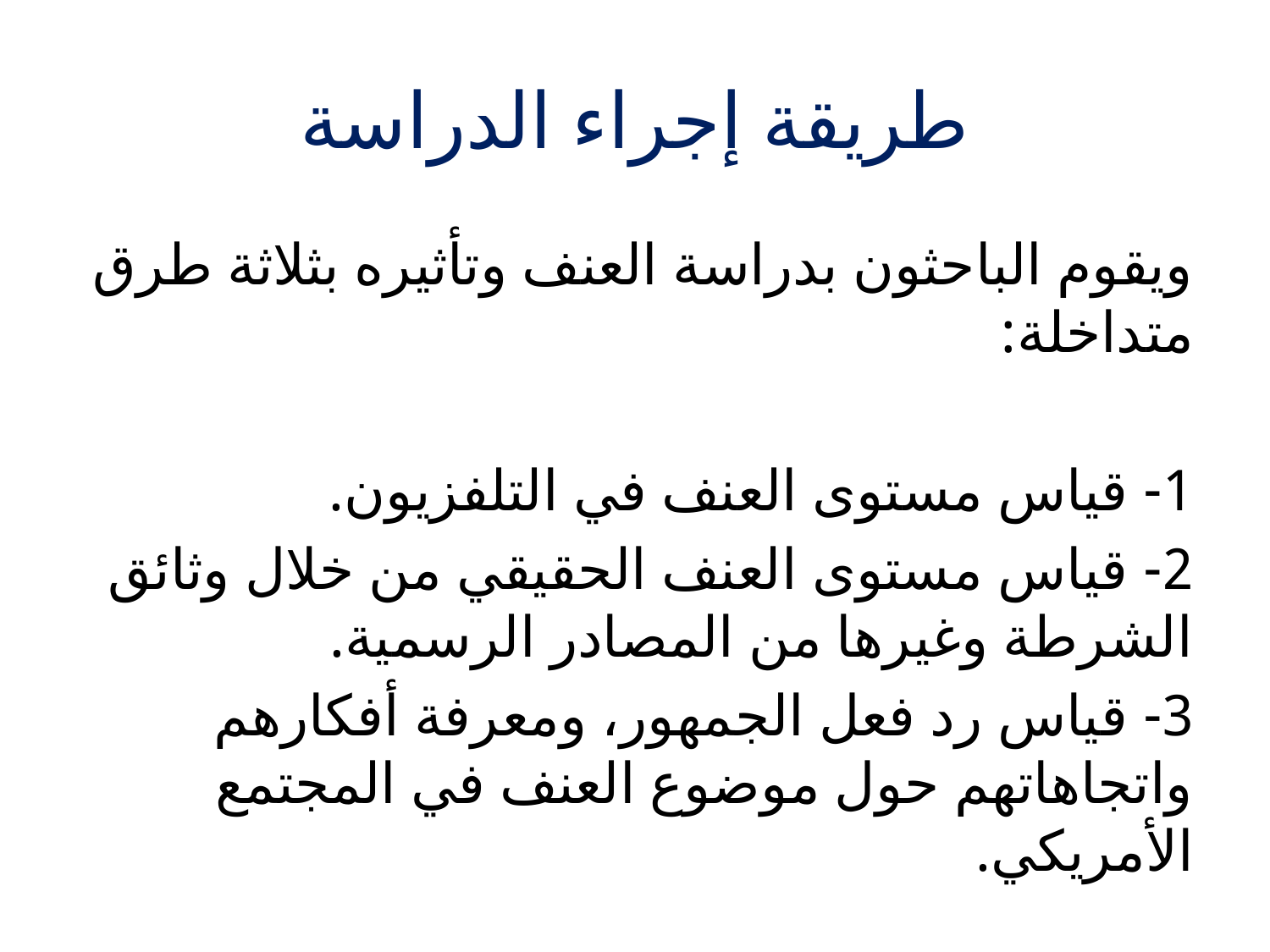

# طريقة إجراء الدراسة
ويقوم الباحثون بدراسة العنف وتأثيره بثلاثة طرق متداخلة:

1- قياس مستوى العنف في التلفزيون.
2- قياس مستوى العنف الحقيقي من خلال وثائق الشرطة وغيرها من المصادر الرسمية.
3- قياس رد فعل الجمهور، ومعرفة أفكارهم واتجاهاتهم حول موضوع العنف في المجتمع الأمريكي.